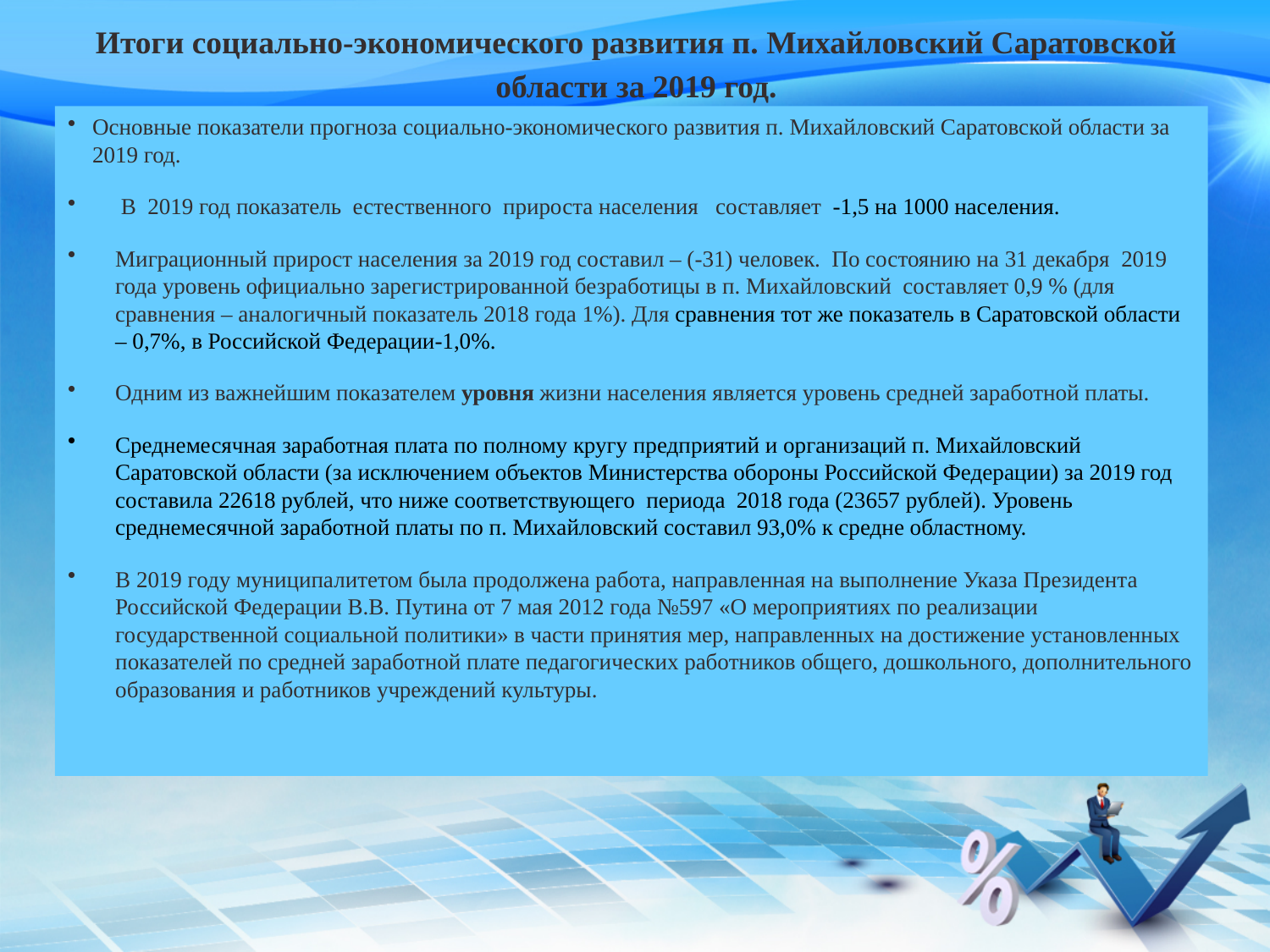

# Итоги социально-экономического развития п. Михайловский Саратовской области за 2019 год.
Основные показатели прогноза социально-экономического развития п. Михайловский Саратовской области за 2019 год.
 В  2019 год показатель  естественного  прироста населения   составляет  -1,5 на 1000 населения.
Миграционный прирост населения за 2019 год составил – (-31) человек.  По состоянию на 31 декабря  2019 года уровень официально зарегистрированной безработицы в п. Михайловский  составляет 0,9 % (для сравнения – аналогичный показатель 2018 года 1%). Для сравнения тот же показатель в Саратовской области – 0,7%, в Российской Федерации-1,0%.
Одним из важнейшим показателем уровня жизни населения является уровень средней заработной платы.
Среднемесячная заработная плата по полному кругу предприятий и организаций п. Михайловский Саратовской области (за исключением объектов Министерства обороны Российской Федерации) за 2019 год составила 22618 рублей, что ниже соответствующего  периода  2018 года (23657 рублей). Уровень среднемесячной заработной платы по п. Михайловский составил 93,0% к средне областному.
В 2019 году муниципалитетом была продолжена работа, направленная на выполнение Указа Президента Российской Федерации В.В. Путина от 7 мая 2012 года №597 «О мероприятиях по реализации государственной социальной политики» в части принятия мер, направленных на достижение установленных показателей по средней заработной плате педагогических работников общего, дошкольного, дополнительного образования и работников учреждений культуры.